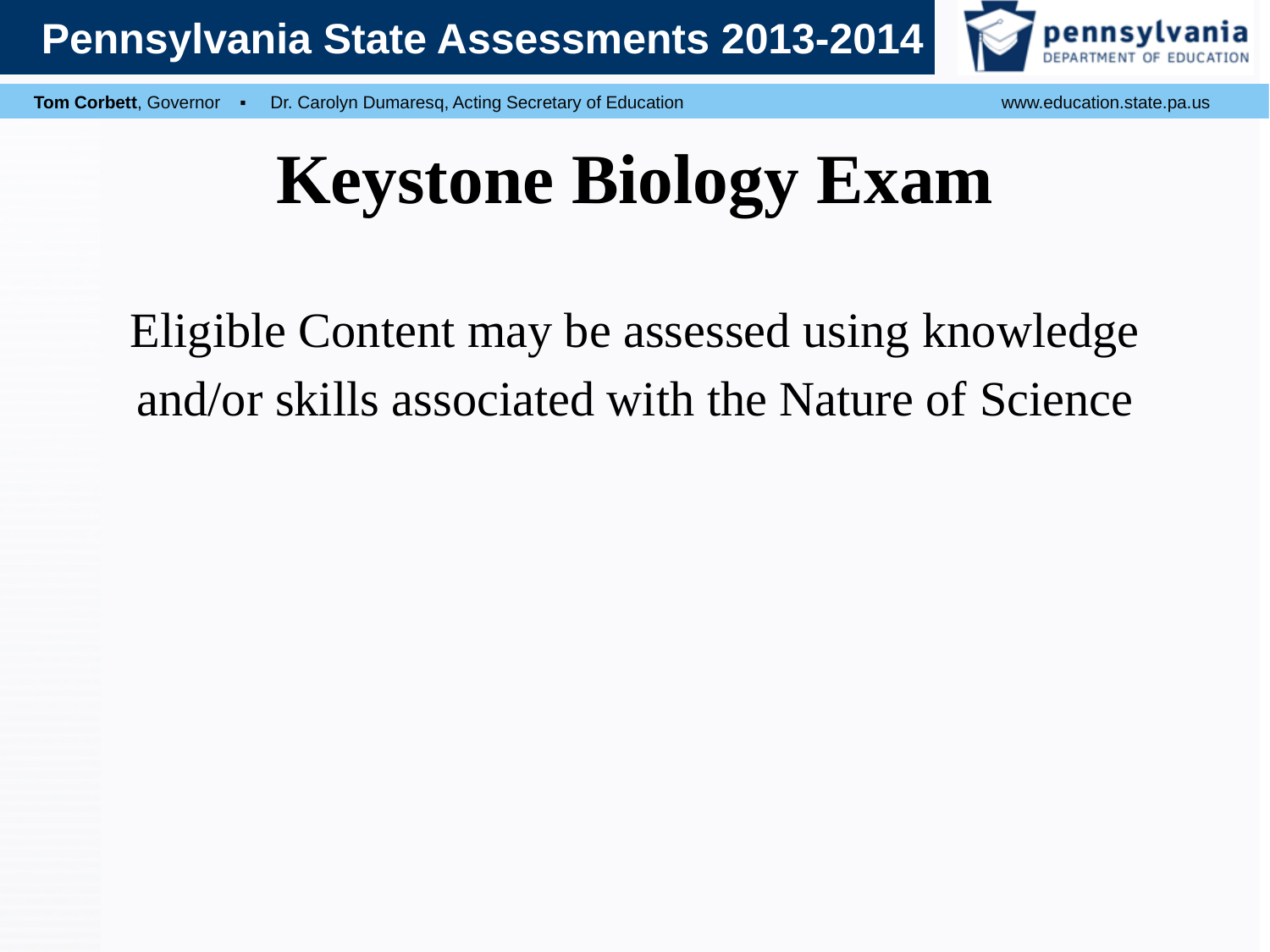

# Keystone Biology Exam

Eligible Content may be assessed using knowledge
and/or skills associated with the Nature of Science